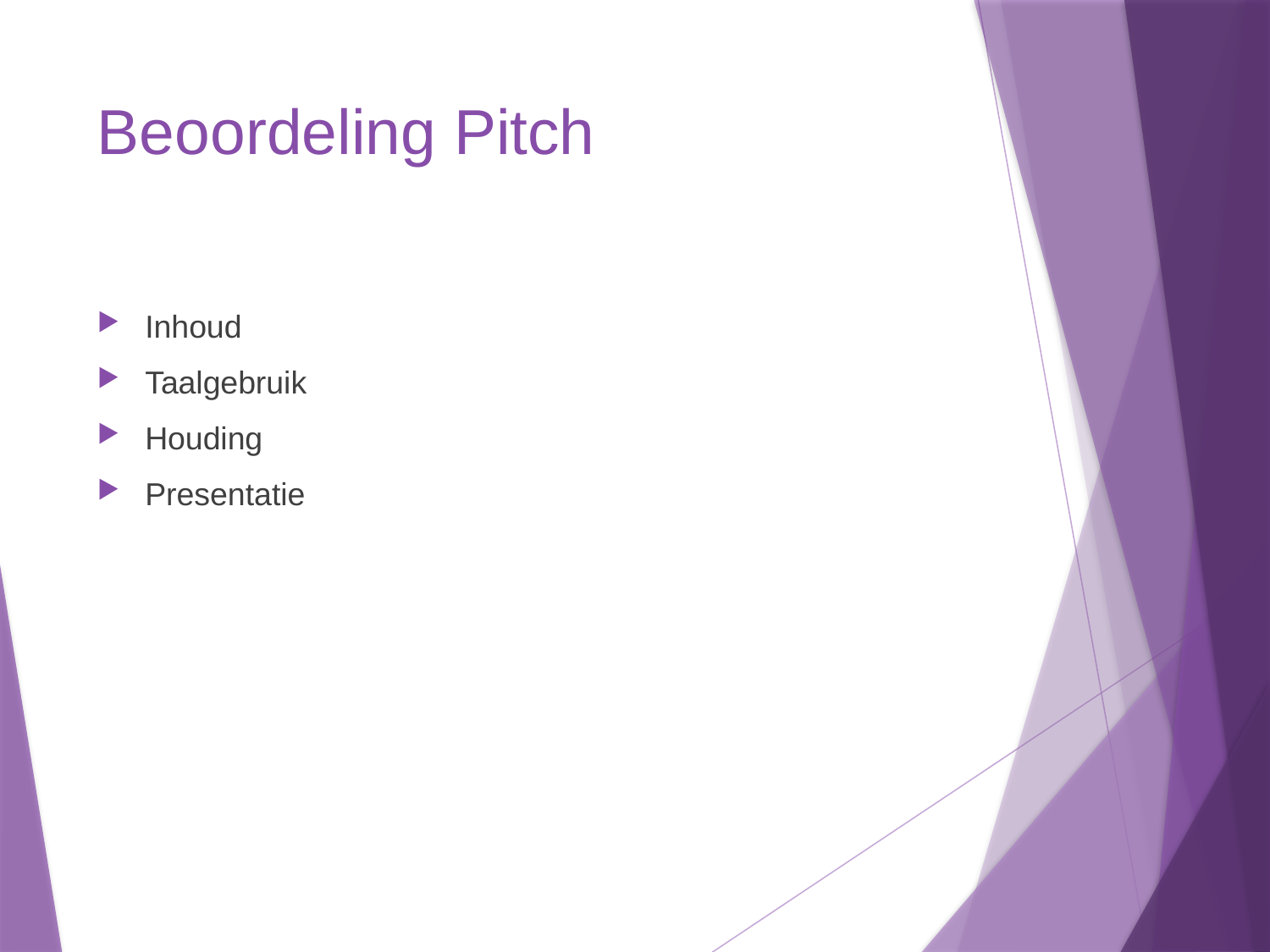

# Beoordeling Pitch
Inhoud
Taalgebruik
Houding
Presentatie